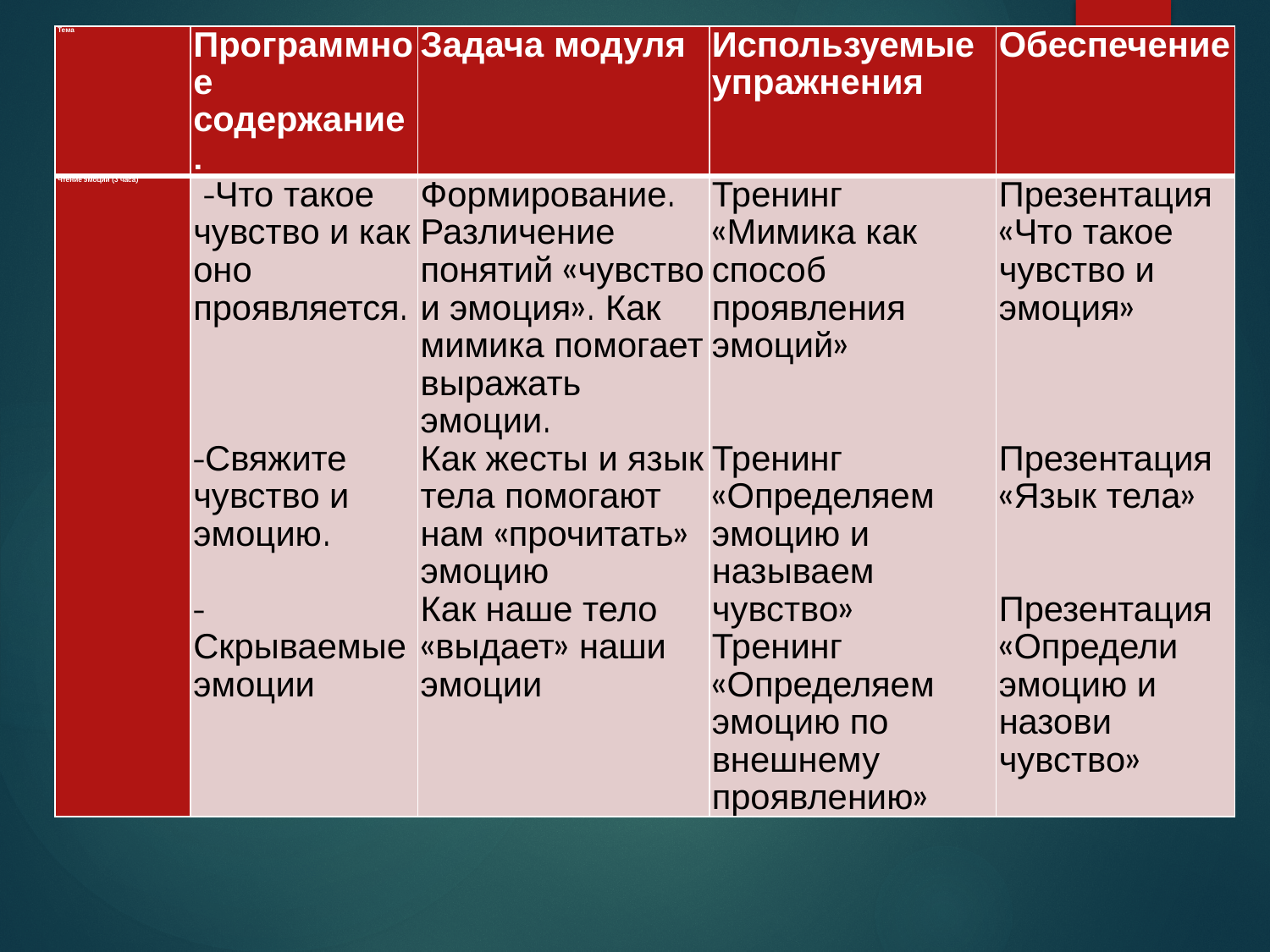

| Тема | Программное содержание. | Задача модуля | Используемые упражнения | Обеспечение |
| --- | --- | --- | --- | --- |
| Чтение эмоций (3 часа) | -Что такое чувство и как оно проявляется.       -Свяжите чувство и эмоцию.   -Скрываемые эмоции | Формирование. Различение понятий «чувство и эмоция». Как мимика помогает выражать эмоции. Как жесты и язык тела помогают нам «прочитать» эмоцию Как наше тело «выдает» наши эмоции | Тренинг «Мимика как способ проявления эмоций»     Тренинг «Определяем эмоцию и называем чувство» Тренинг «Определяем эмоцию по внешнему проявлению» | Презентация «Что такое чувство и эмоция»       Презентация «Язык тела»     Презентация «Определи эмоцию и назови чувство» |